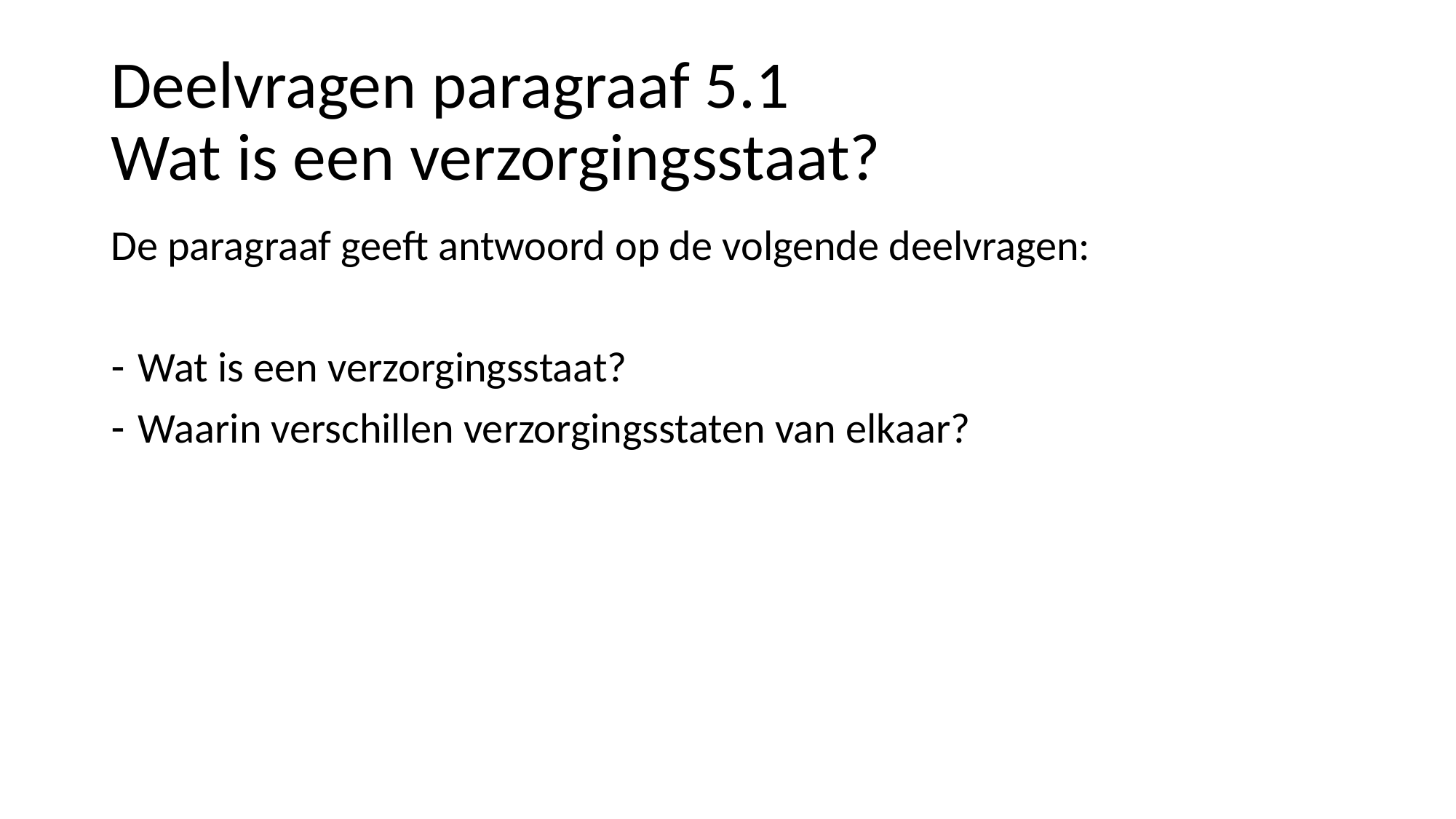

# Deelvragen paragraaf 5.1 Wat is een verzorgingsstaat?
De paragraaf geeft antwoord op de volgende deelvragen:

Wat is een verzorgingsstaat?
Waarin verschillen verzorgingsstaten van elkaar?